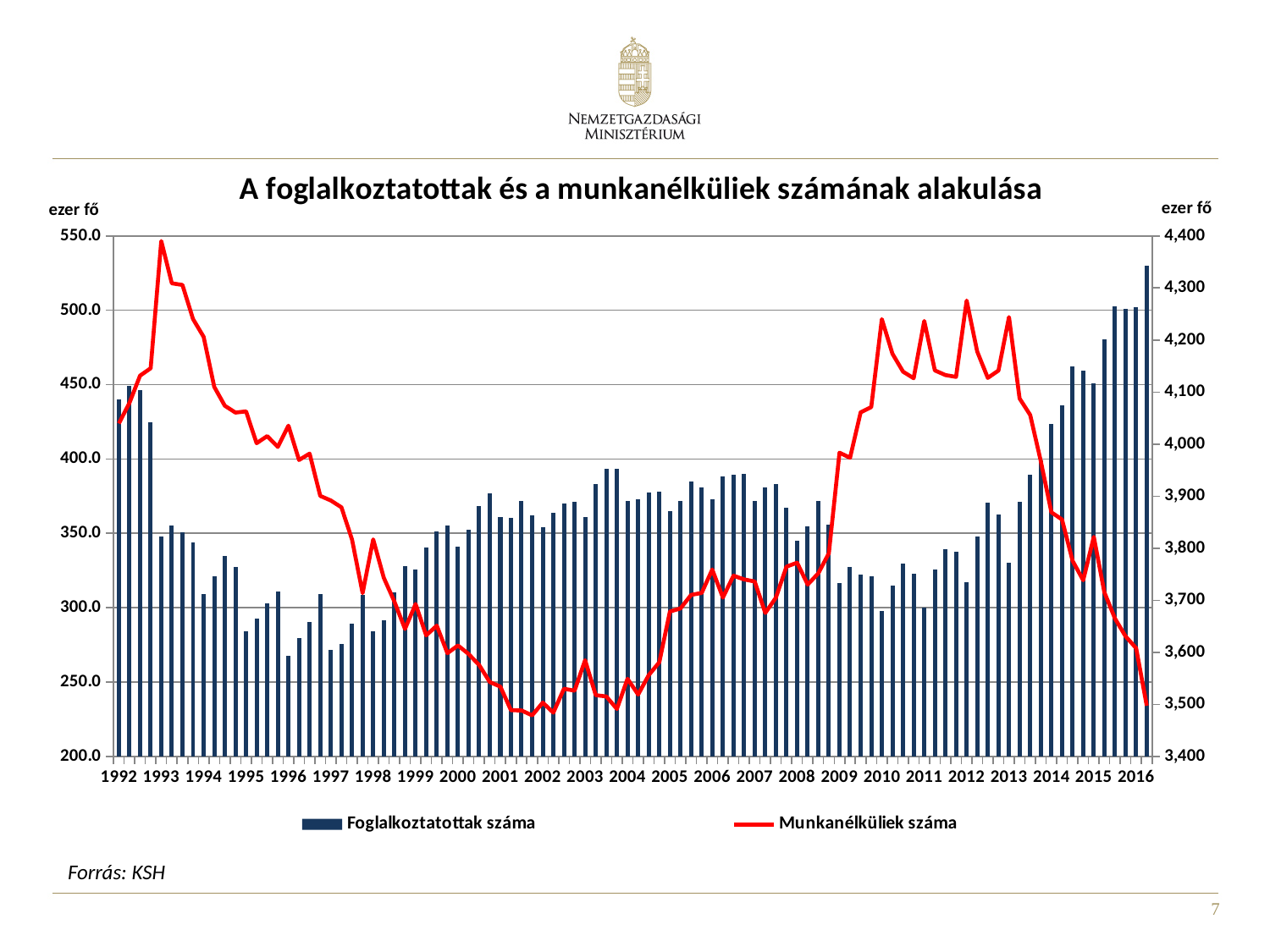

### Chart: A foglalkoztatottak és a munkanélküliek számának alakulása

| Category | Foglalkoztatottak száma | Munkanélküliek száma |
|---|---|---|
| 1992 | 4086.3 | 423.9 |
|  | 4112.3 | 437.7 |
|  | 4104.4 | 456.0 |
|  | 4041.3 | 461.0 |
| 1993 | 3823.0 | 546.5 |
|  | 3844.2 | 518.1 |
|  | 3831.1 | 517.0 |
|  | 3811.1 | 494.1 |
| 1994 | 3711.9 | 482.1 |
|  | 3746.8 | 448.5 |
|  | 3784.9 | 435.8 |
|  | 3763.5 | 431.2 |
| 1995 | 3640.4 | 432.0 |
|  | 3665.0 | 410.6 |
|  | 3693.8 | 415.4 |
|  | 3716.2 | 408.1 |
| 1996 | 3593.6 | 422.4 |
|  | 3627.8 | 399.3 |
|  | 3658.5 | 403.6 |
|  | 3712.2 | 375.2 |
| 1997 | 3604.0 | 372.1 |
|  | 3615.5 | 367.5 |
|  | 3654.7 | 345.9 |
|  | 3710.9 | 309.8 |
| 1998 | 3639.7 | 345.9 |
|  | 3662.1 | 320.1 |
|  | 3714.9 | 304.1 |
|  | 3765.8 | 285.7 |
| 1999 | 3759.3 | 302.5 |
|  | 3801.8 | 281.4 |
|  | 3832.6 | 287.9 |
|  | 3843.6 | 269.4 |
| 2000 | 3803.7 | 274.6 |
|  | 3834.9 | 268.9 |
|  | 3881.2 | 261.4 |
|  | 3904.8 | 250.0 |
| 2001 | 3860.0 | 246.9 |
|  | 3859.0 | 231.1 |
|  | 3891.0 | 230.9 |
|  | 3863.1 | 227.6 |
| 2002 | 3840.0 | 236.2 |
|  | 3867.5 | 229.4 |
|  | 3886.2 | 245.5 |
|  | 3888.9 | 244.2 |
| 2003 | 3859.6 | 264.7 |
|  | 3923.9 | 241.2 |
|  | 3952.2 | 240.3 |
|  | 3952.3 | 231.9 |
| 2004 | 3891.5 | 252.2 |
|  | 3894.1 | 241.6 |
|  | 3906.6 | 254.6 |
|  | 3909.2 | 263.3 |
| 2005 | 3870.6 | 297.4 |
|  | 3891.5 | 299.5 |
|  | 3927.6 | 308.6 |
|  | 3916.4 | 309.9 |
| 2006 | 3893.33 | 325.68 |
|  | 3937.21 | 306.77 |
|  | 3940.86 | 321.49 |
|  | 3942.33 | 319.02 |
| 2007 | 3890.9 | 317.59 |
|  | 3916.0999999999995 | 296.46 |
|  | 3922.55 | 306.72 |
|  | 3878.28 | 327.57 |
| 2008 | 3813.7900000000004 | 330.23 |
|  | 3842.63 | 315.51 |
|  | 3891.06 | 323.05 |
|  | 3845.76 | 336.55 |
| 2009 | 3733.3500000000004 | 404.23 |
|  | 3764.01 | 400.77 |
|  | 3748.5 | 431.36 |
|  | 3745.4399999999996 | 434.93 |
| 2010 | 3678.7299999999996 | 493.99 |
|  | 3728.87 | 470.74 |
|  | 3771.15 | 458.71 |
|  | 3750.78 | 454.26 |
| 2011 | 3685.37 | 492.77 |
|  | 3759.17 | 459.56 |
|  | 3798.5600000000004 | 456.42999999999995 |
|  | 3792.96 | 455.15999999999997 |
| 2012 | 3735.2 | 506.52 |
|  | 3821.58 | 472.22999999999996 |
|  | 3887.34 | 454.49 |
|  | 3864.7300000000005 | 459.45000000000005 |
| 2013 | 3772.4300000000003 | 495.38 |
|  | 3888.7400000000002 | 440.66 |
|  | 3940.3399999999997 | 429.55999999999995 |
|  | 3969.54 | 398.52 |
| 2014 | 4037.84 | 364.09 |
|  | 4075.18 | 359.29 |
|  | 4148.61 | 331.46000000000004 |
|  | 4141.709999999999 | 318.45 |
| 2015 | 4117.17 | 347.59000000000003 |
|  | 4200.669333333334 | 310.387 |
|  | 4264.808666666667 | 292.676 |
|  | 4259.337 | 280.728 |
| 2016 | 4262.166 | 272.779 |
|  | 4342.716 | 234.086 |
Forrás: KSH